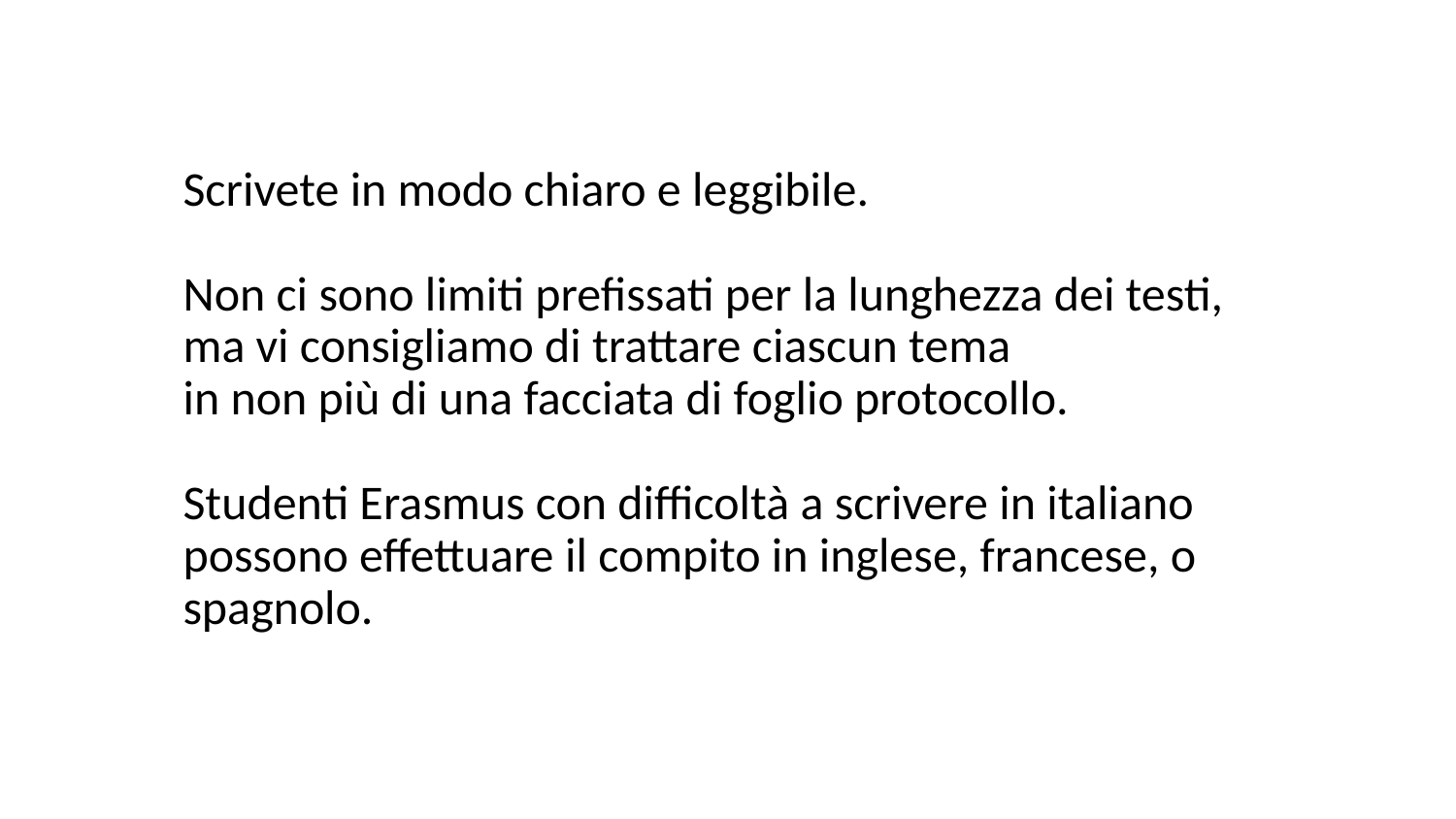

# Scrivete in modo chiaro e leggibile. Non ci sono limiti prefissati per la lunghezza dei testi, ma vi consigliamo di trattare ciascun tema in non più di una facciata di foglio protocollo. Studenti Erasmus con difficoltà a scrivere in italiano possono effettuare il compito in inglese, francese, o spagnolo.